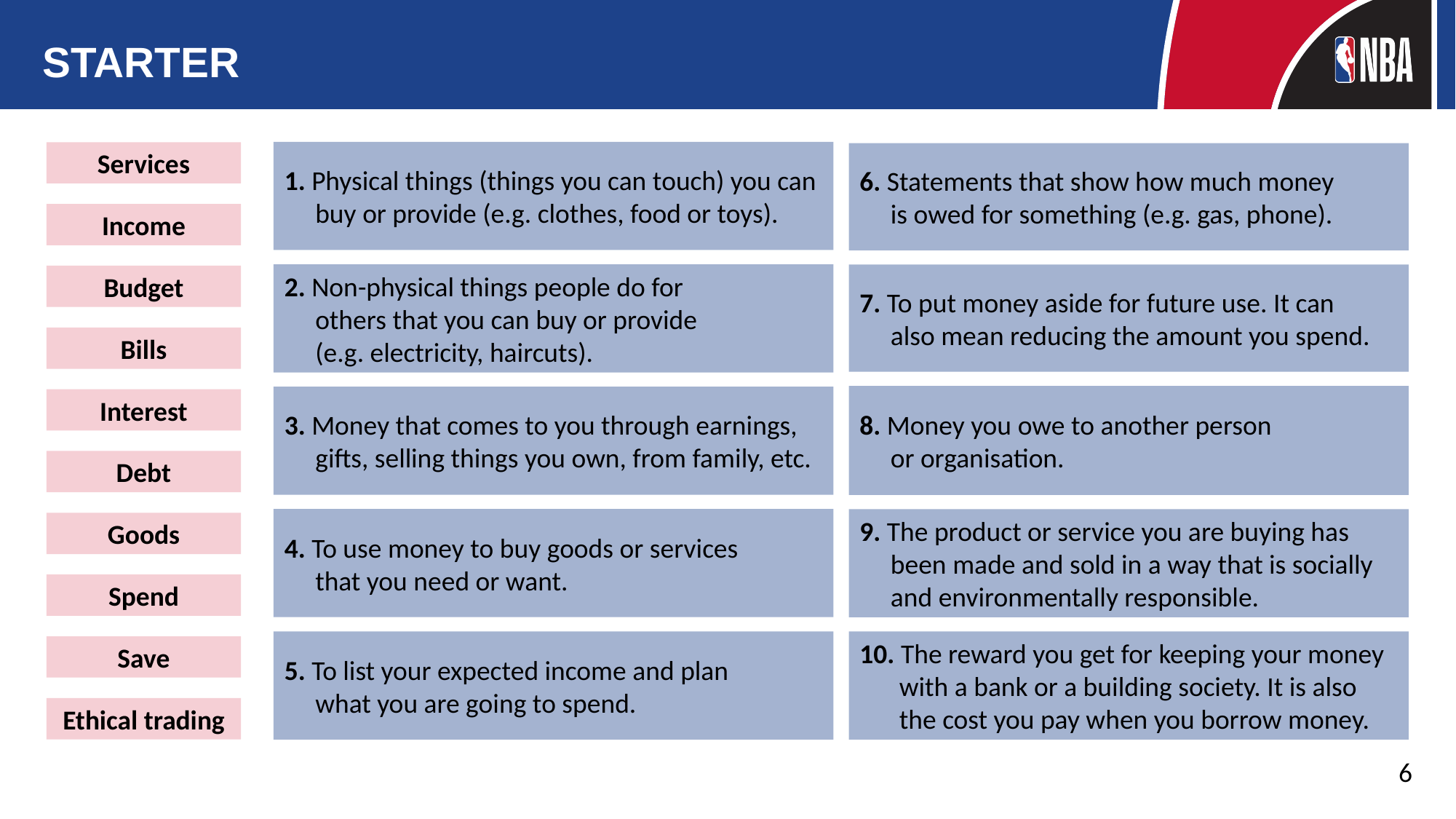

# STARTER
Services
1. Physical things (things you can touch) you can buy or provide (e.g. clothes, food or toys).
6. Statements that show how much money
is owed for something (e.g. gas, phone).
Income
2. Non-physical things people do for
others that you can buy or provide
(e.g. electricity, haircuts).
7. To put money aside for future use. It can
also mean reducing the amount you spend.
Budget
Bills
8. Money you owe to another person
or organisation.
3. Money that comes to you through earnings, gifts, selling things you own, from family, etc.
Interest
Debt
4. To use money to buy goods or services
that you need or want.
9. The product or service you are buying has been made and sold in a way that is socially and environmentally responsible.
Goods
Spend
5. To list your expected income and plan
what you are going to spend.
10. The reward you get for keeping your money with a bank or a building society. It is also the cost you pay when you borrow money.
Save
Ethical trading
6